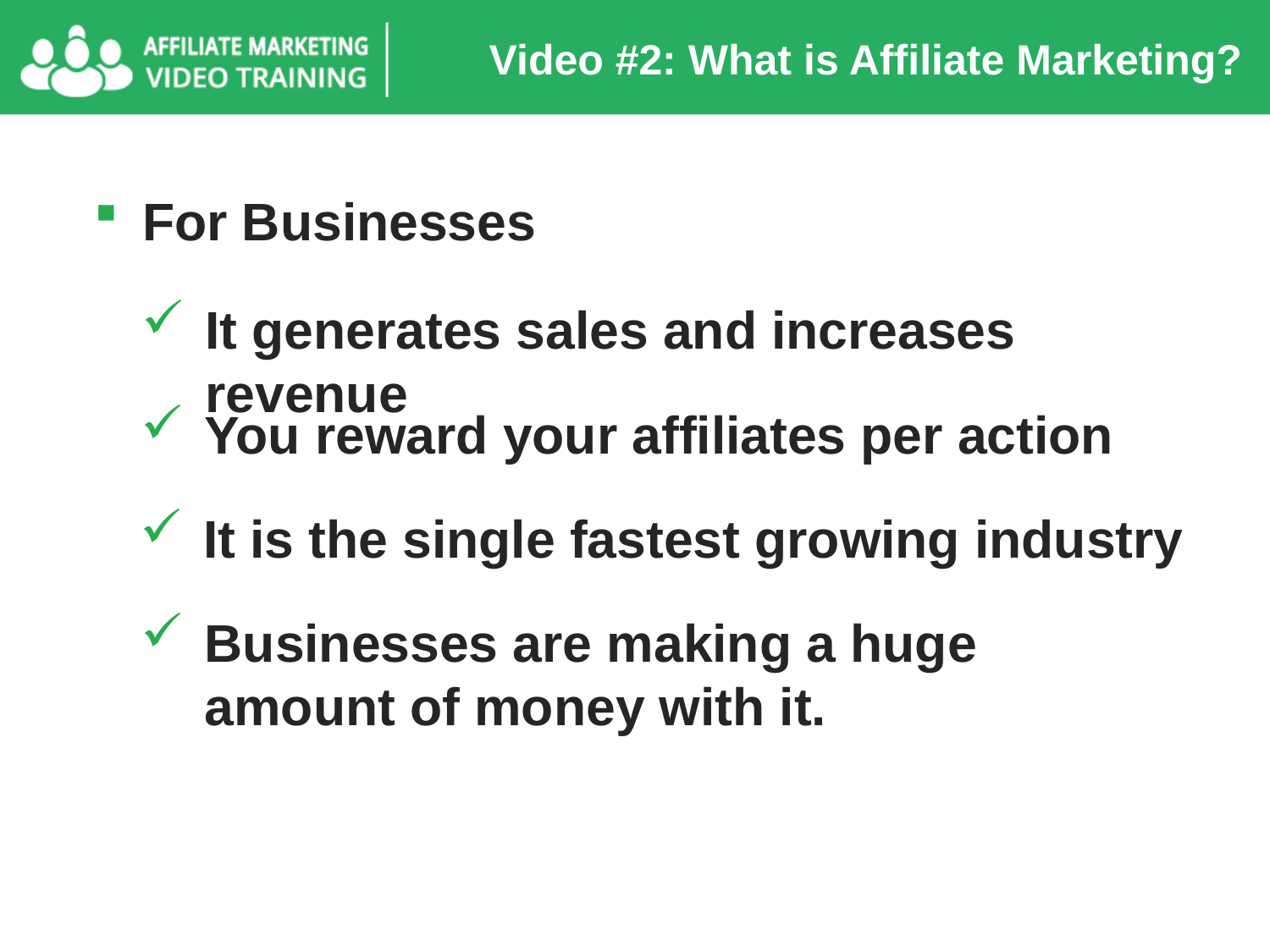

Video #2: What is Affiliate Marketing?
For Businesses
It generates sales and increases revenue
You reward your affiliates per action
It is the single fastest growing industry
Businesses are making a huge amount of money with it.